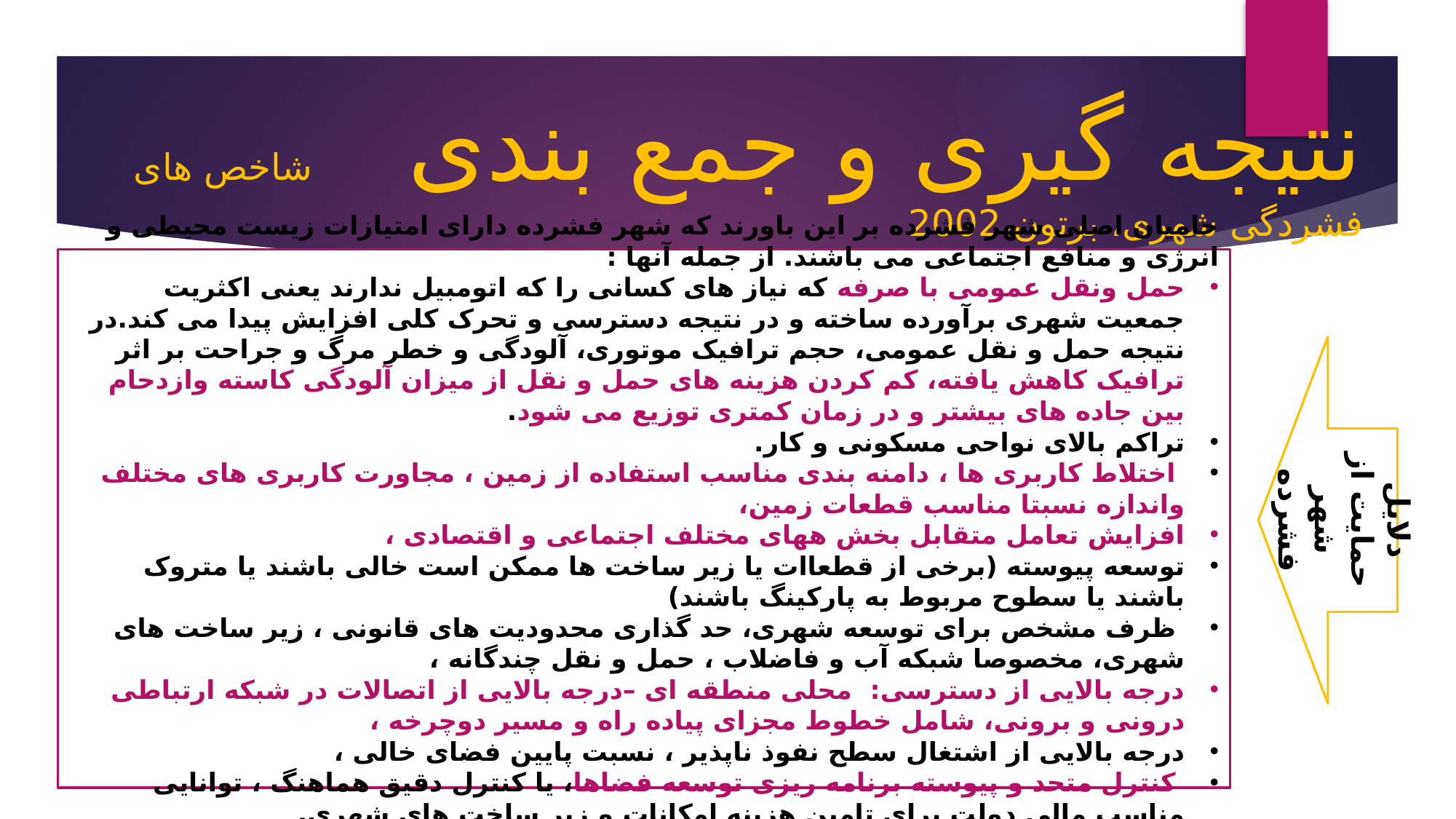

نتیجه گیری و جمع بندی   شاخص های فشردگی شهری، برتون،2002

حامیان اصلی شهر فشرده بر این باورند که شهر فشرده دارای امتیازات زیست محیطی و انرژی و منافع اجتماعی می باشند. از جمله آنها :
حمل ونقل عمومی با صرفه که نیاز های کسانی را که اتومبیل ندارند یعنی اکثریت جمعیت شهری برآورده ساخته و در نتیجه دسترسی و تحرک کلی افزایش پیدا می کند.در نتیجه حمل و نقل عمومی، حجم ترافیک موتوری، آلودگی و خطر مرگ و جراحت بر اثر ترافیک کاهش یافته، کم کردن هزینه های حمل و نقل از میزان آلودگی کاسته وازدحام بین جاده های بیشتر و در زمان کمتری توزیع می شود.
تراکم بالای نواحی مسکونی و کار.
 اختلاط کاربری ها ، دامنه بندی مناسب استفاده از زمین ، مجاورت کاربری های مختلف واندازه نسبتا مناسب قطعات زمین،
افزایش تعامل متقابل بخش ههای مختلف اجتماعی و اقتصادی ،
توسعه پیوسته (برخی از قطعاات یا زیر ساخت ها ممکن است خالی باشند یا متروک باشند یا سطوح مربوط به پارکینگ باشند)
 ظرف مشخص برای توسعه شهری، حد گذاری محدودیت های قانونی ، زیر ساخت های شهری، مخصوصا شبکه آب و فاضلاب ، حمل و نقل چندگانه ،
درجه بالایی از دسترسی:  محلی منطقه ای –درجه بالایی از اتصالات در شبکه ارتباطی درونی و برونی، شامل خطوط مجزای پیاده راه و مسیر دوچرخه ،
درجه بالایی از اشتغال سطح نفوذ ناپذیر ، نسبت پایین فضای خالی ،
 کنترل متحد و پیوسته برنامه ریزی توسعه فضاها، یا کنترل دقیق هماهنگ ، توانایی مناسب مالی دولت برای تامین هزینه امکانات و زیر ساخت های شهری.
دلایل حمایت از شهر فشرده